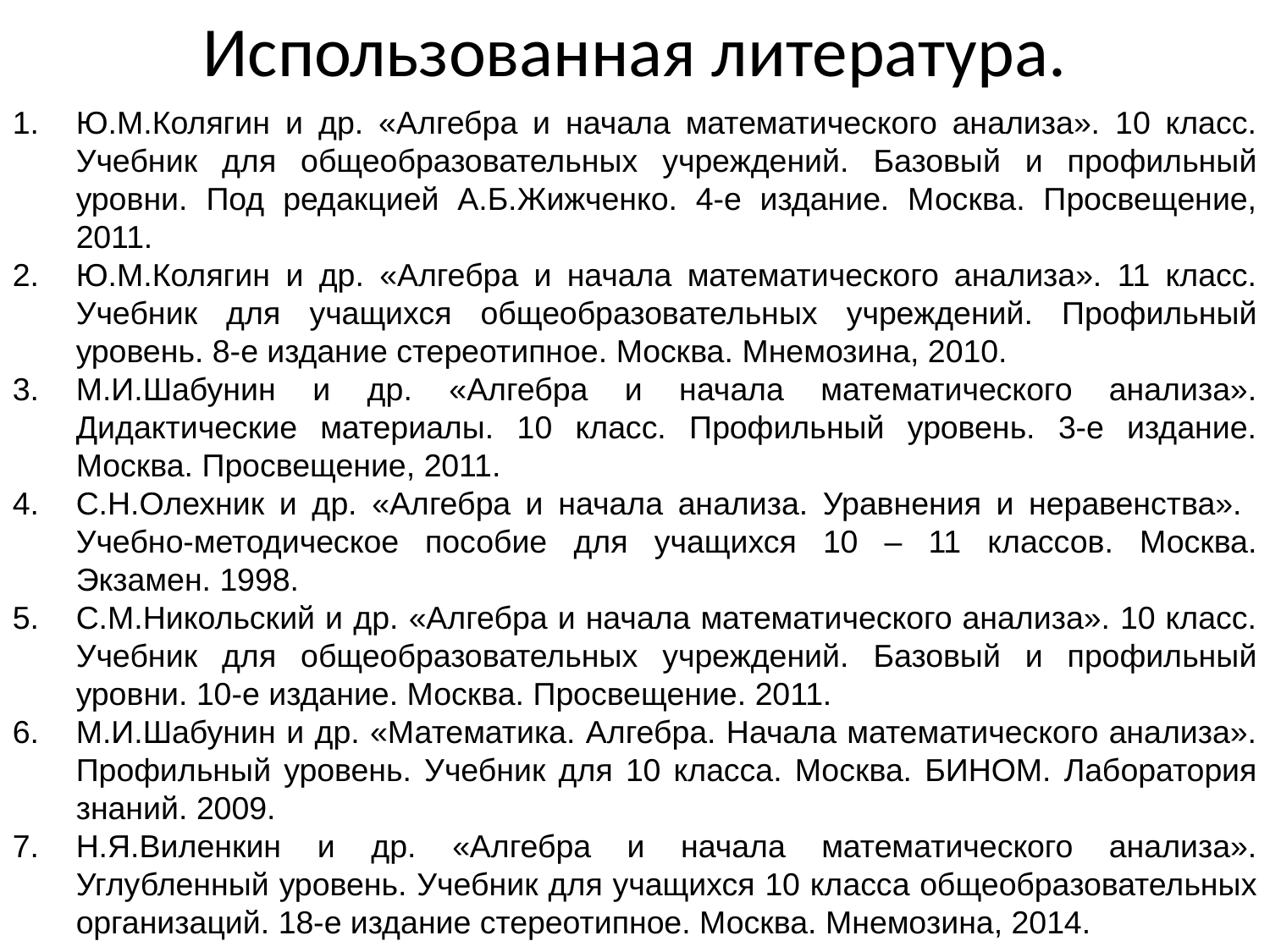

Использованная литература.
Ю.М.Колягин и др. «Алгебра и начала математического анализа». 10 класс. Учебник для общеобразовательных учреждений. Базовый и профильный уровни. Под редакцией А.Б.Жижченко. 4-е издание. Москва. Просвещение, 2011.
Ю.М.Колягин и др. «Алгебра и начала математического анализа». 11 класс. Учебник для учащихся общеобразовательных учреждений. Профильный уровень. 8-е издание стереотипное. Москва. Мнемозина, 2010.
М.И.Шабунин и др. «Алгебра и начала математического анализа». Дидактические материалы. 10 класс. Профильный уровень. 3-е издание. Москва. Просвещение, 2011.
С.Н.Олехник и др. «Алгебра и начала анализа. Уравнения и неравенства».  Учебно-методическое пособие для учащихся 10 – 11 классов. Москва. Экзамен. 1998.
С.М.Никольский и др. «Алгебра и начала математического анализа». 10 класс. Учебник для общеобразовательных учреждений. Базовый и профильный уровни. 10-е издание. Москва. Просвещение. 2011.
М.И.Шабунин и др. «Математика. Алгебра. Начала математического анализа». Профильный уровень. Учебник для 10 класса. Москва. БИНОМ. Лаборатория знаний. 2009.
Н.Я.Виленкин и др. «Алгебра и начала математического анализа». Углубленный уровень. Учебник для учащихся 10 класса общеобразовательных организаций. 18-е издание стереотипное. Москва. Мнемозина, 2014.